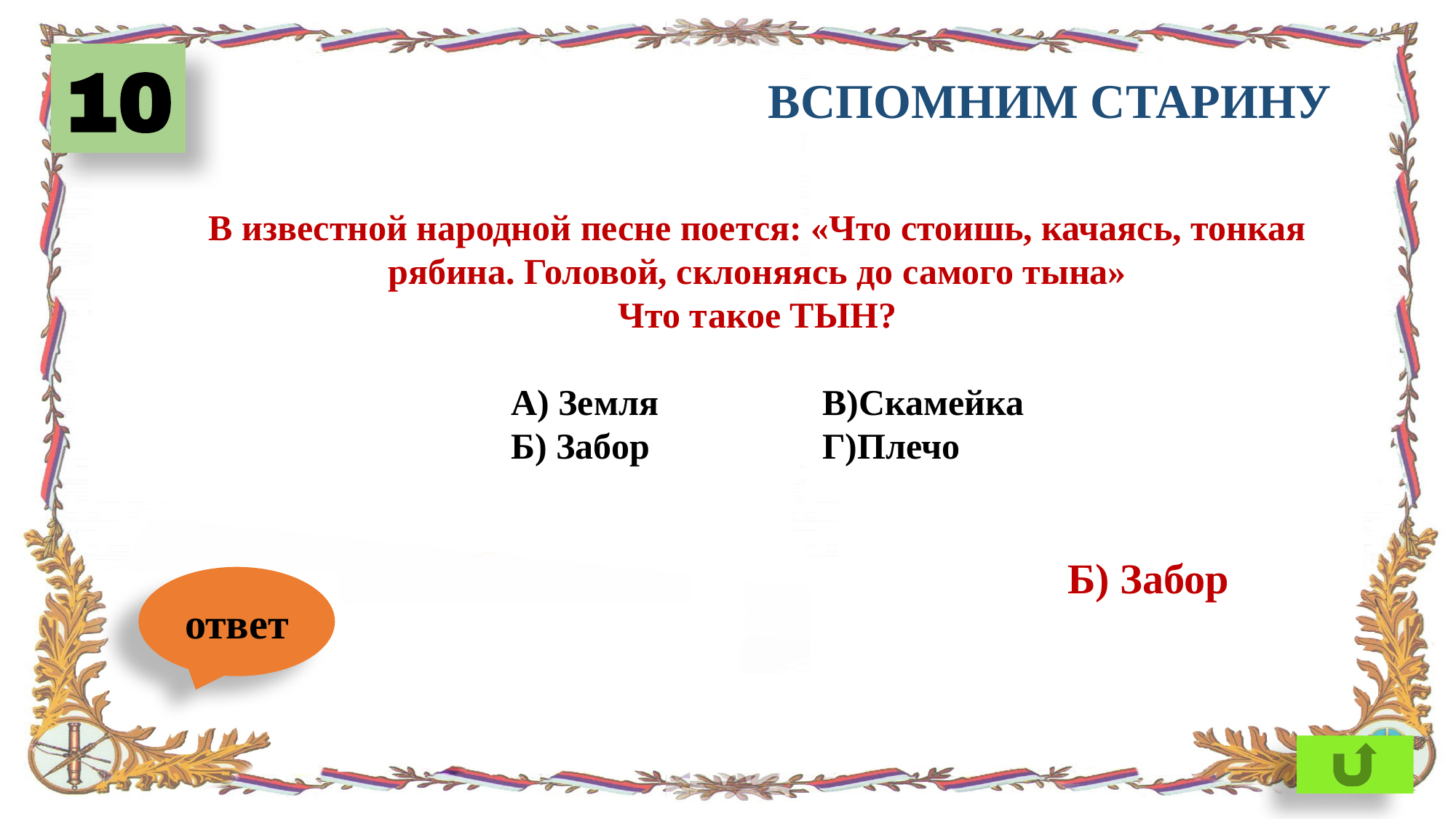

10
ВСПОМНИМ СТАРИНУ
В известной народной песне поется: «Что стоишь, качаясь, тонкая рябина. Головой, склоняясь до самого тына»
Что такое ТЫН?

                                   А) Земля                  В)Скамейка
                                   Б) Забор                   Г)Плечо
Б) Забор
ответ